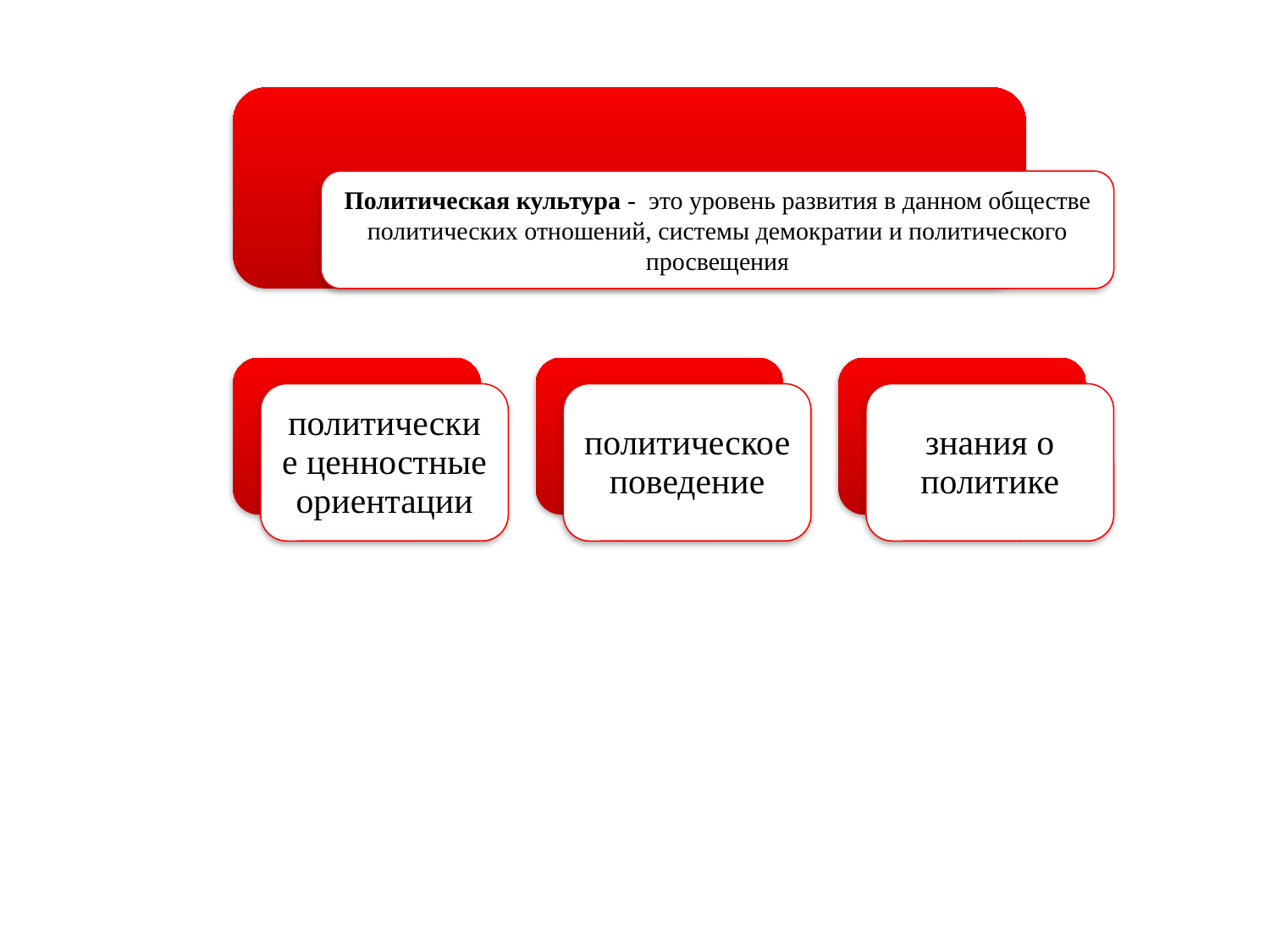

Политическая культура -  это уровень развития в данном обществе политических отношений, системы демократии и политического просвещения
политические ценностные ориентации
политическое поведение
знания о политике